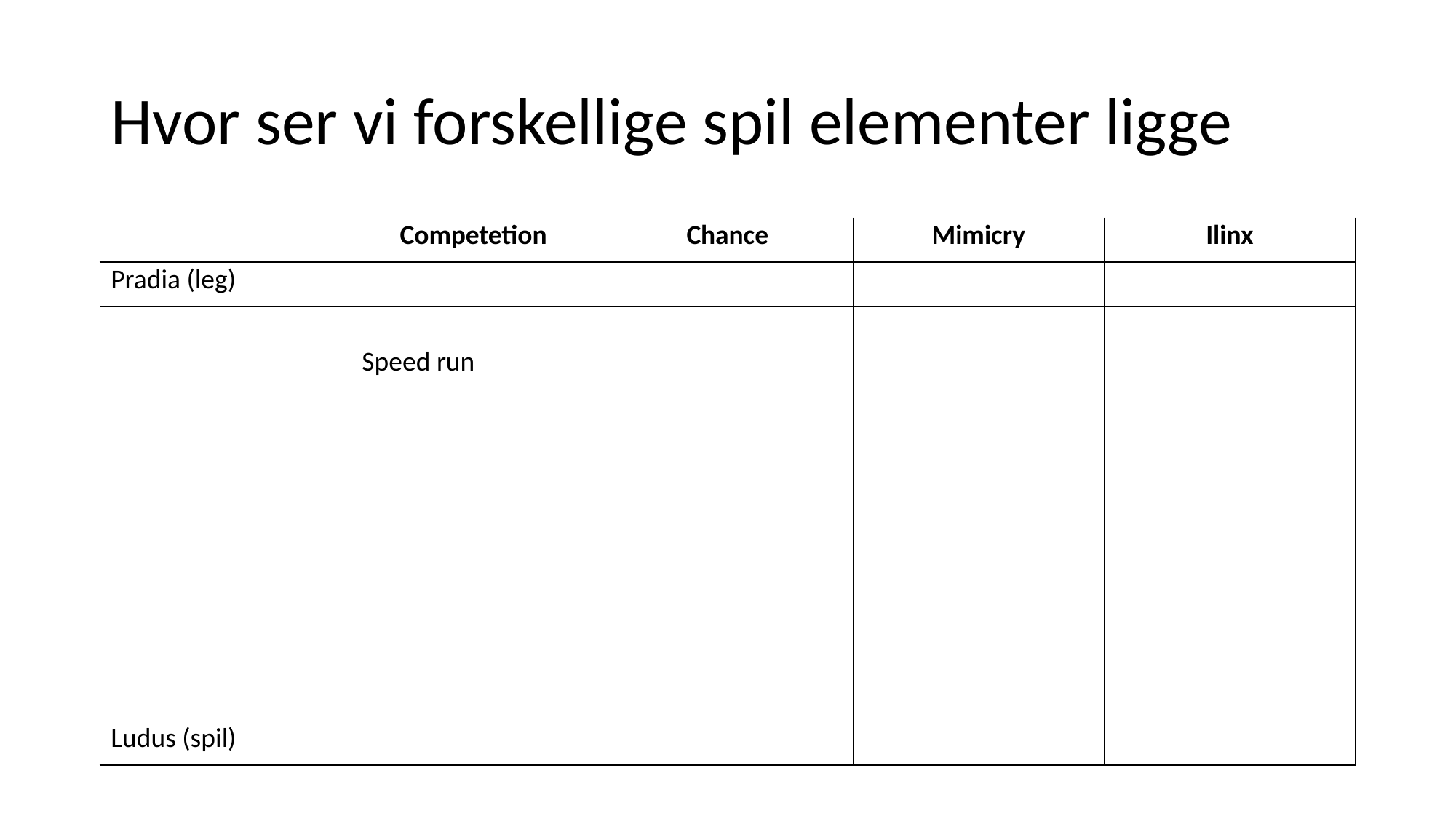

# Hvor ser vi forskellige spil elementer ligge
|  | Competetion | Chance | Mimicry | Ilinx |
| --- | --- | --- | --- | --- |
| Pradia (leg) |  |  |  |  |
|  |  |  |  |  |
|  | Speed run |  |  |  |
|  |  |  |  |  |
|  |  |  |  |  |
|  |  |  |  |  |
|  |  |  |  |  |
|  |  |  |  |  |
|  |  |  |  |  |
|  |  |  |  |  |
| Ludus (spil) |  |  |  |  |